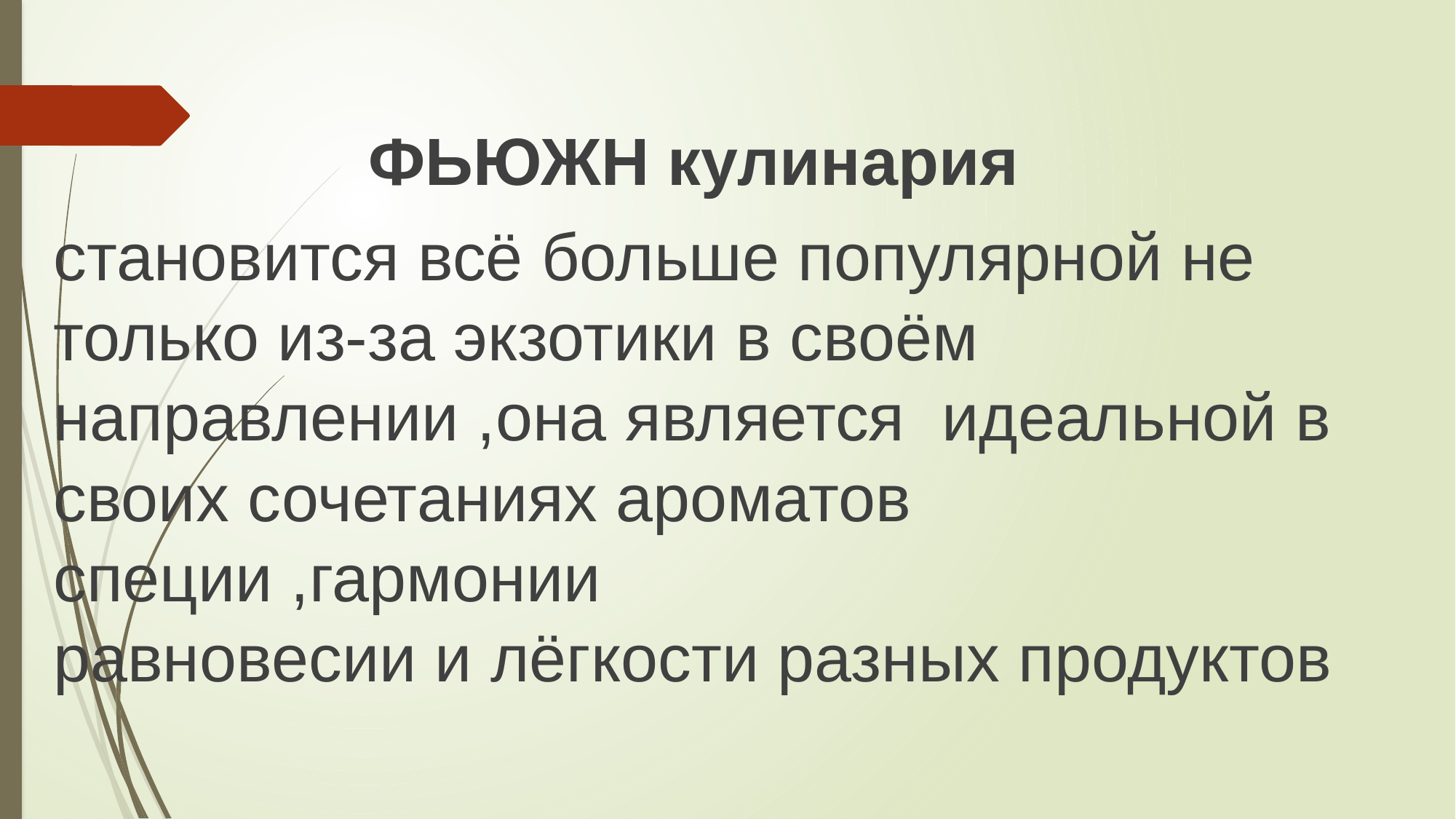

#
                 ФЬЮЖН кулинария
становится всё больше популярной не только из-за экзотики в своём направлении ,она является  идеальной в своих сочетаниях ароматов специи ,гармонии
равновесии и лёгкости разных продуктов